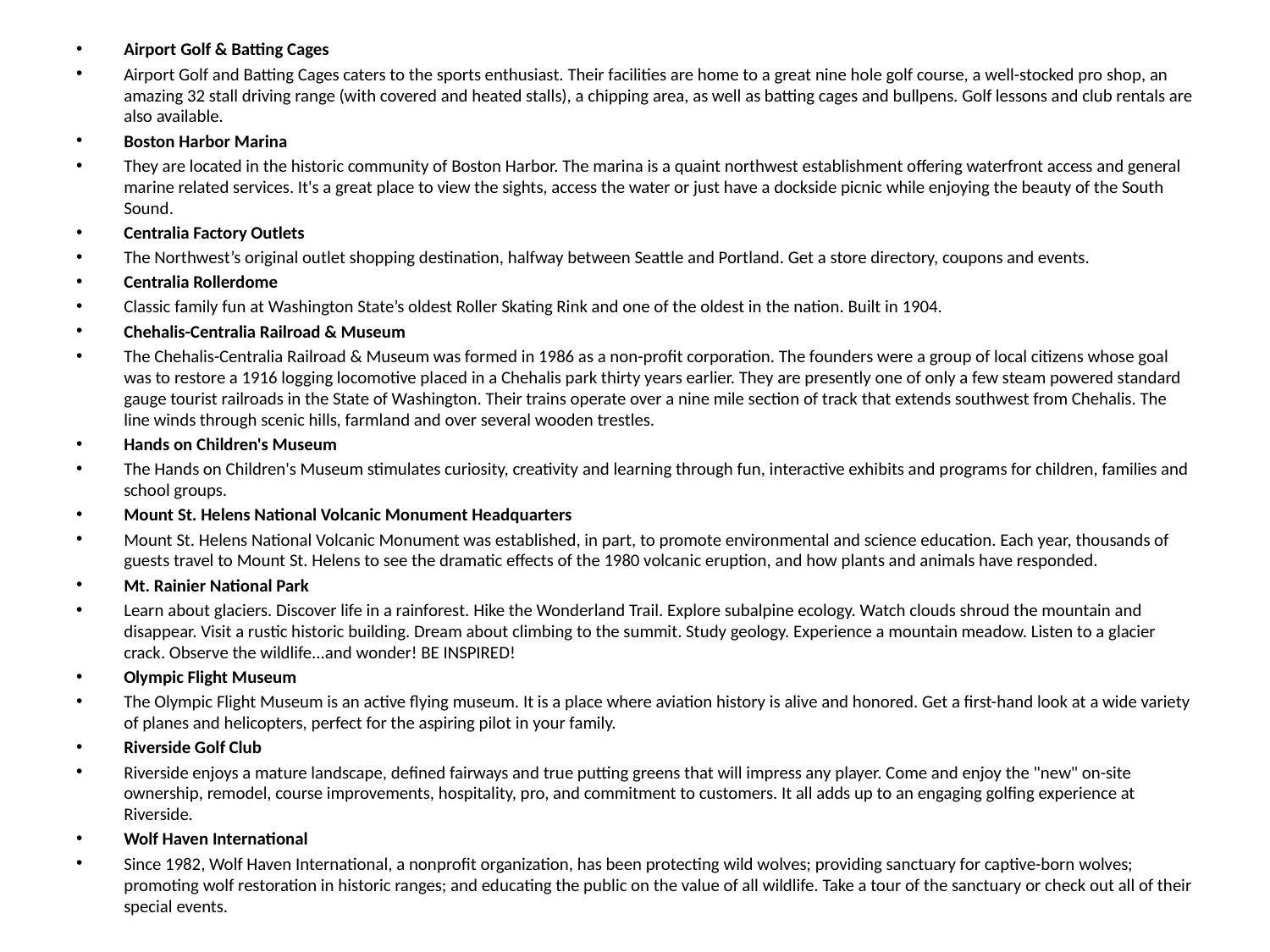

Airport Golf & Batting Cages
Airport Golf and Batting Cages caters to the sports enthusiast. Their facilities are home to a great nine hole golf course, a well-stocked pro shop, an amazing 32 stall driving range (with covered and heated stalls), a chipping area, as well as batting cages and bullpens. Golf lessons and club rentals are also available.
Boston Harbor Marina
They are located in the historic community of Boston Harbor. The marina is a quaint northwest establishment offering waterfront access and general marine related services. It's a great place to view the sights, access the water or just have a dockside picnic while enjoying the beauty of the South Sound.
Centralia Factory Outlets
The Northwest’s original outlet shopping destination, halfway between Seattle and Portland. Get a store directory, coupons and events.
Centralia Rollerdome
Classic family fun at Washington State’s oldest Roller Skating Rink and one of the oldest in the nation. Built in 1904.
Chehalis-Centralia Railroad & Museum
The Chehalis-Centralia Railroad & Museum was formed in 1986 as a non-profit corporation. The founders were a group of local citizens whose goal was to restore a 1916 logging locomotive placed in a Chehalis park thirty years earlier. They are presently one of only a few steam powered standard gauge tourist railroads in the State of Washington. Their trains operate over a nine mile section of track that extends southwest from Chehalis. The line winds through scenic hills, farmland and over several wooden trestles.
Hands on Children's Museum
The Hands on Children's Museum stimulates curiosity, creativity and learning through fun, interactive exhibits and programs for children, families and school groups.
Mount St. Helens National Volcanic Monument Headquarters
Mount St. Helens National Volcanic Monument was established, in part, to promote environmental and science education. Each year, thousands of guests travel to Mount St. Helens to see the dramatic effects of the 1980 volcanic eruption, and how plants and animals have responded.
Mt. Rainier National Park
Learn about glaciers. Discover life in a rainforest. Hike the Wonderland Trail. Explore subalpine ecology. Watch clouds shroud the mountain and disappear. Visit a rustic historic building. Dream about climbing to the summit. Study geology. Experience a mountain meadow. Listen to a glacier crack. Observe the wildlife...and wonder! BE INSPIRED!
Olympic Flight Museum
The Olympic Flight Museum is an active flying museum. It is a place where aviation history is alive and honored. Get a first-hand look at a wide variety of planes and helicopters, perfect for the aspiring pilot in your family.
Riverside Golf Club
Riverside enjoys a mature landscape, defined fairways and true putting greens that will impress any player. Come and enjoy the "new" on-site ownership, remodel, course improvements, hospitality, pro, and commitment to customers. It all adds up to an engaging golfing experience at Riverside.
Wolf Haven International
Since 1982, Wolf Haven International, a nonprofit organization, has been protecting wild wolves; providing sanctuary for captive-born wolves; promoting wolf restoration in historic ranges; and educating the public on the value of all wildlife. Take a tour of the sanctuary or check out all of their special events.
#